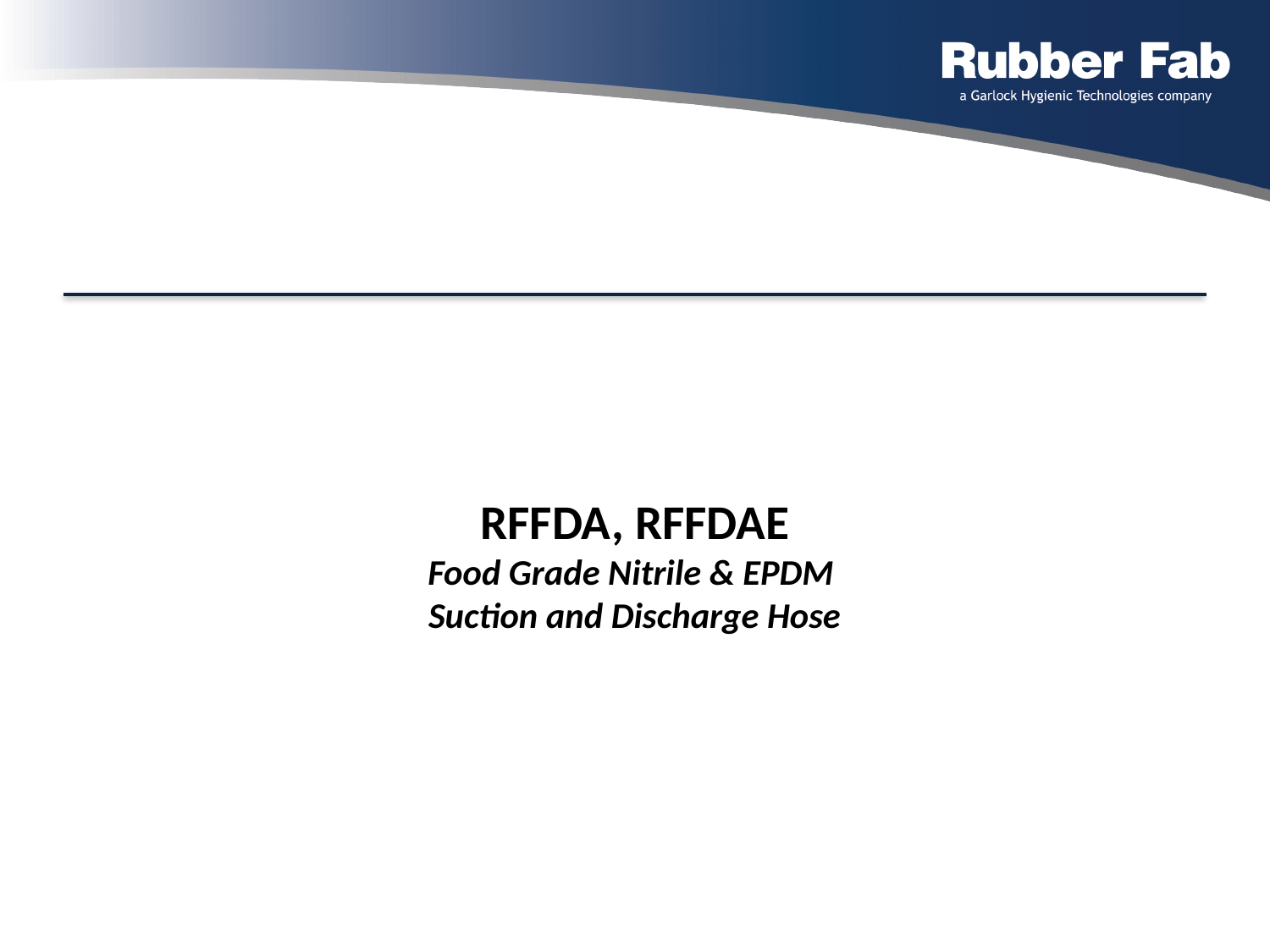

# RFFDA, RFFDAE Food Grade Nitrile & EPDM Suction and Discharge Hose